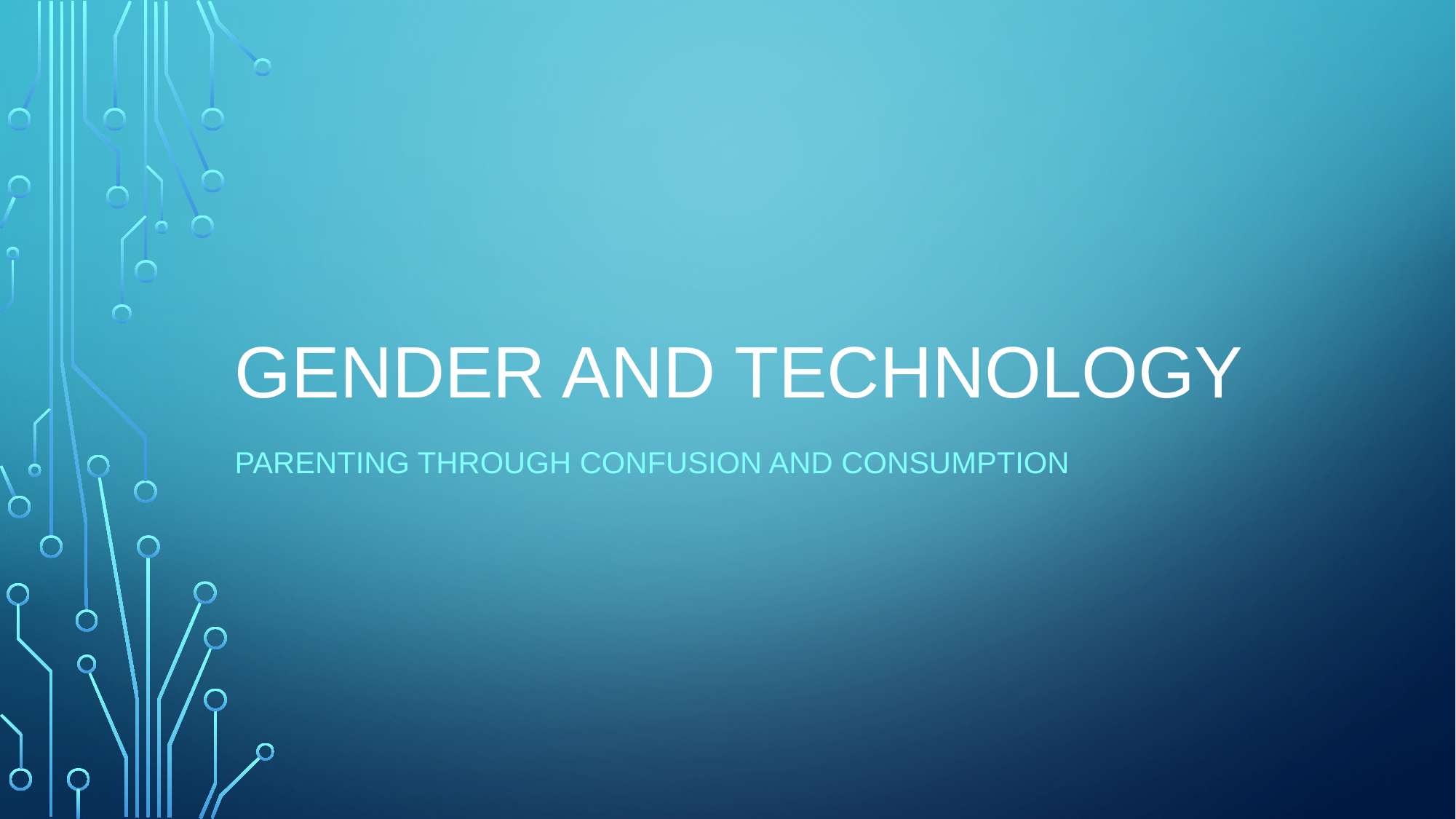

# Gender and Technology
Parenting through Confusion and Consumption